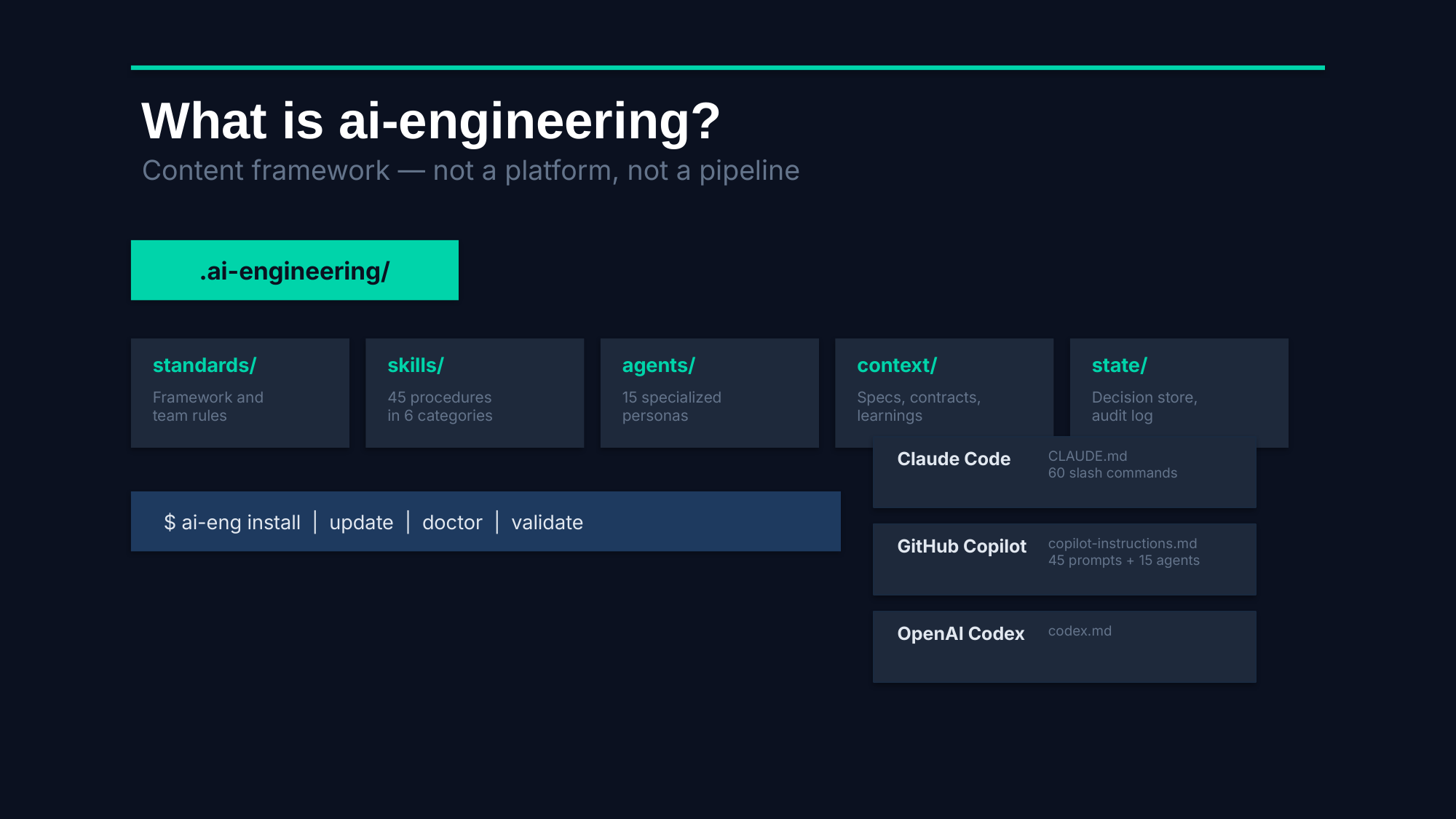

What is ai-engineering?
Content framework — not a platform, not a pipeline

.ai-engineering/

standards/
skills/
agents/
context/
state/
Framework and
team rules
45 procedures
in 6 categories
15 specialized
personas
Specs, contracts,
learnings
Decision store,
audit log

Claude Code
CLAUDE.md
60 slash commands

$ ai-eng install  |  update  |  doctor  |  validate

GitHub Copilot
copilot-instructions.md
45 prompts + 15 agents

OpenAI Codex
codex.md